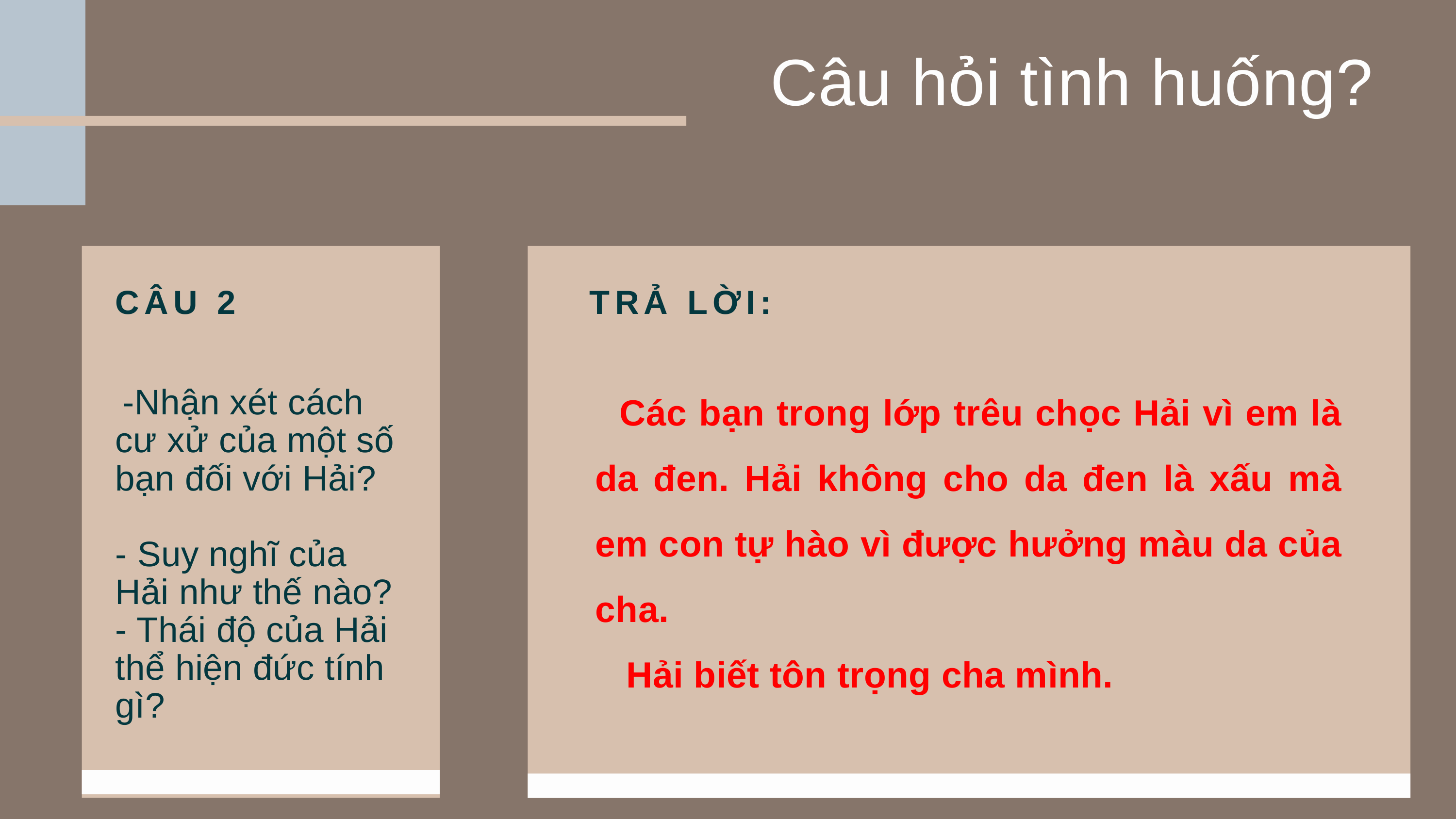

Câu hỏi tình huống?

CÂU 2

 -Nhận xét cách cư xử của một số bạn đối với Hải?
- Suy nghĩ của Hải như thế nào?
- Thái độ của Hải thể hiện đức tính gì?
TRẢ LỜI:

  Các bạn trong lớp trêu chọc Hải vì em là da đen. Hải không cho da đen là xấu mà em con tự hào vì được hưởng màu da của cha.
   Hải biết tôn trọng cha mình.